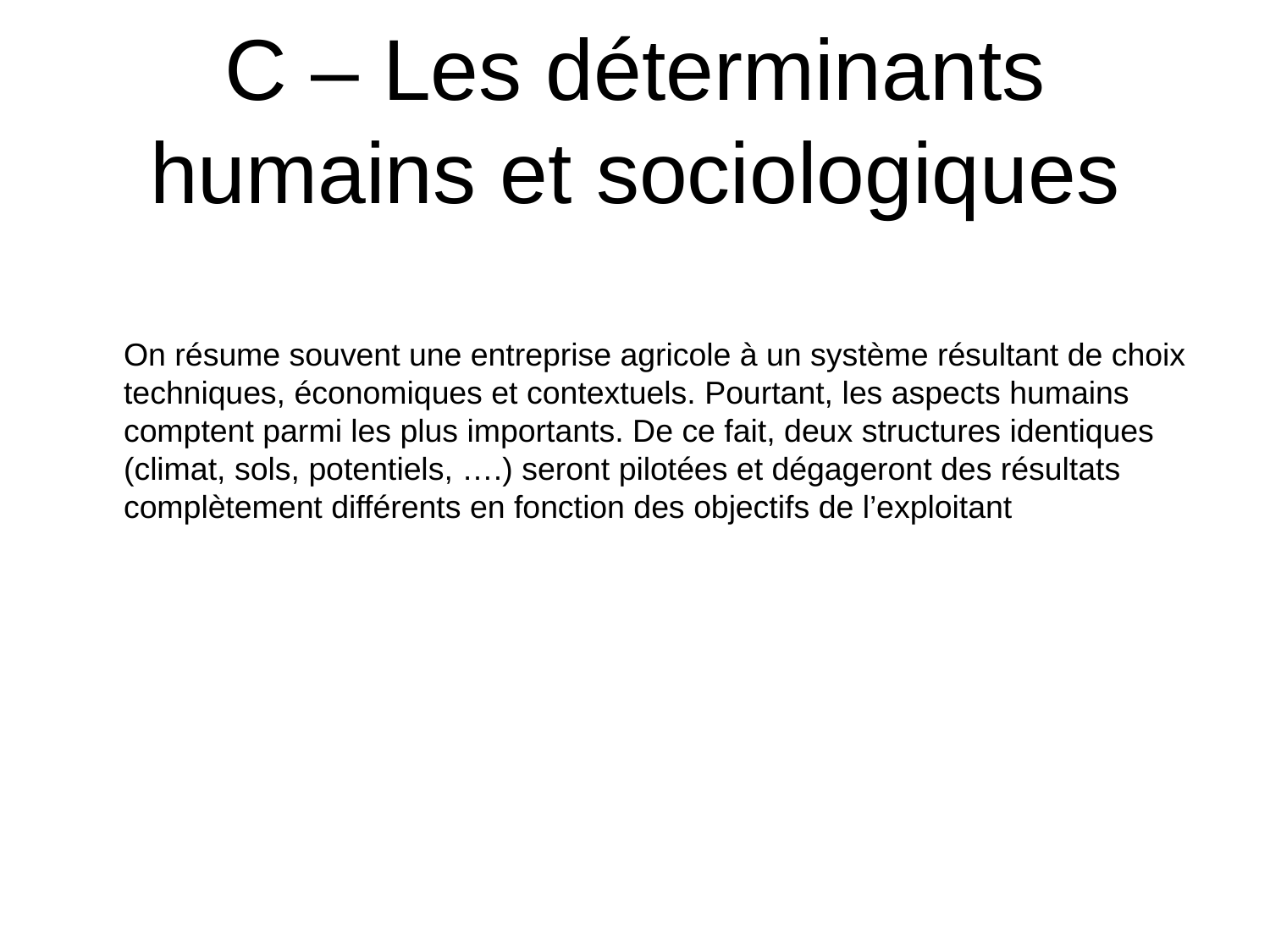

C – Les déterminants humains et sociologiques

	On résume souvent une entreprise agricole à un système résultant de choix techniques, économiques et contextuels. Pourtant, les aspects humains comptent parmi les plus importants. De ce fait, deux structures identiques (climat, sols, potentiels, ….) seront pilotées et dégageront des résultats complètement différents en fonction des objectifs de l’exploitant